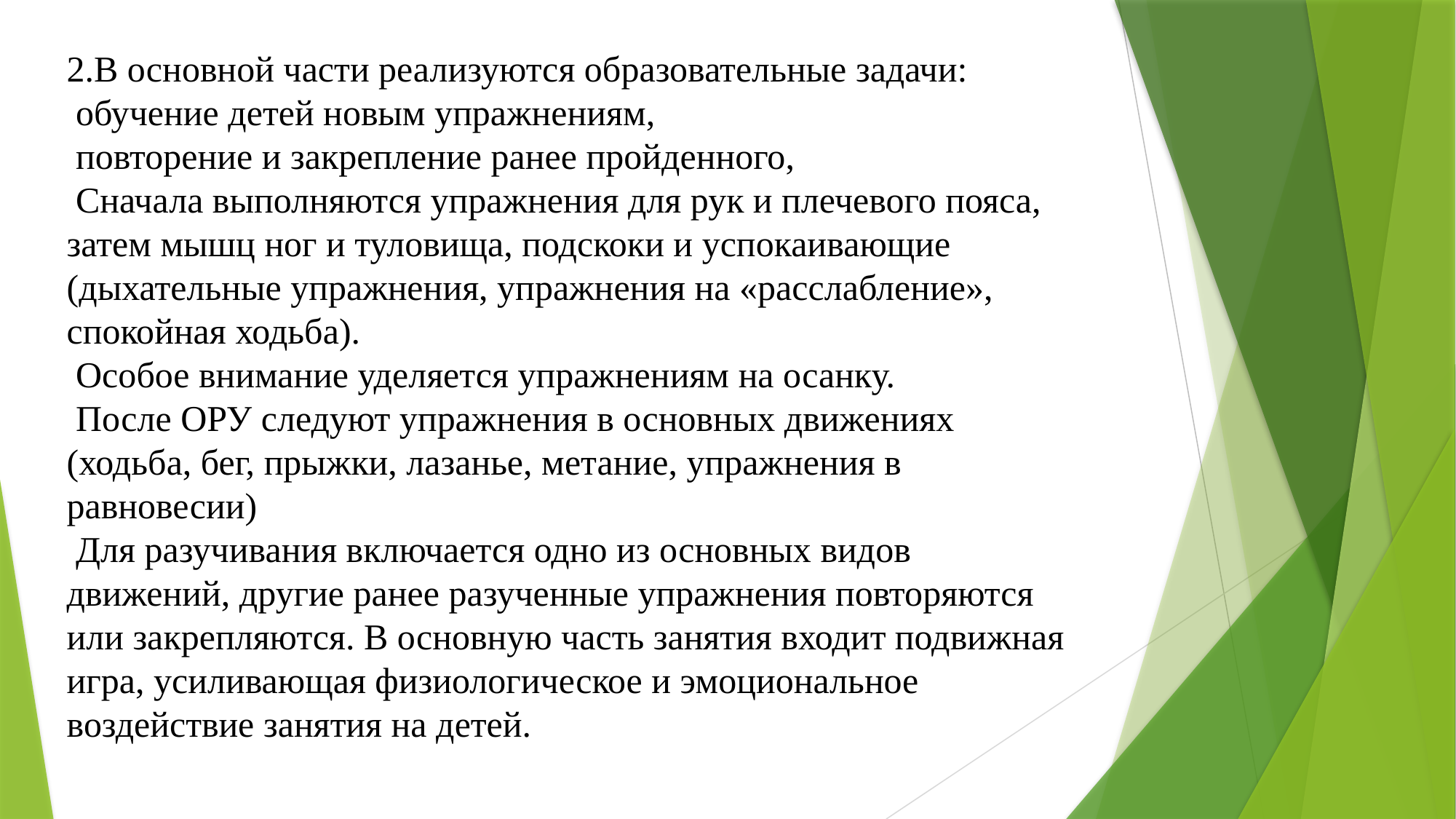

2.В основной части реализуются образовательные задачи:
 обучение детей новым упражнениям,
 повторение и закрепление ранее пройденного,
 Сначала выполняются упражнения для рук и плечевого пояса, затем мышц ног и туловища, подскоки и успокаивающие (дыхательные упражнения, упражнения на «расслабление», спокойная ходьба).
 Особое внимание уделяется упражнениям на осанку.
 После ОРУ следуют упражнения в основных движениях (ходьба, бег, прыжки, лазанье, метание, упражнения в равновесии)
 Для разучивания включается одно из основных видов движений, другие ранее разученные упражнения повторяются или закрепляются. В основную часть занятия входит подвижная игра, усиливающая физиологическое и эмоциональное воздействие занятия на детей.